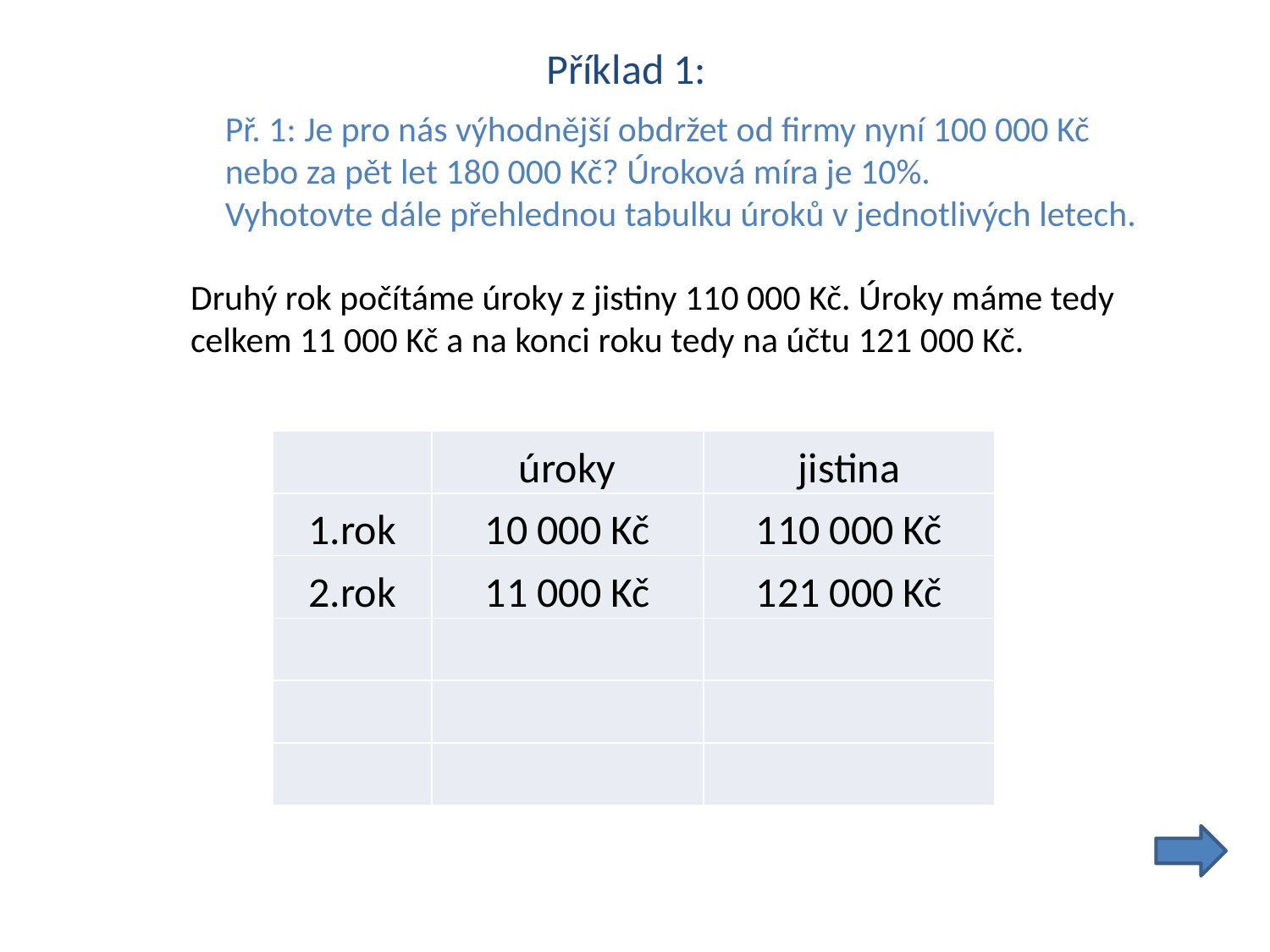

Příklad 1:
Př. 1: Je pro nás výhodnější obdržet od firmy nyní 100 000 Kč
nebo za pět let 180 000 Kč? Úroková míra je 10%.
Vyhotovte dále přehlednou tabulku úroků v jednotlivých letech.

Druhý rok počítáme úroky z jistiny 110 000 Kč. Úroky máme tedy
celkem 11 000 Kč a na konci roku tedy na účtu 121 000 Kč.

|  | úroky | jistina |
| --- | --- | --- |
| 1.rok | 10 000 Kč | 110 000 Kč |
| 2.rok | 11 000 Kč | 121 000 Kč |
|  |  |  |
|  |  |  |
|  |  |  |